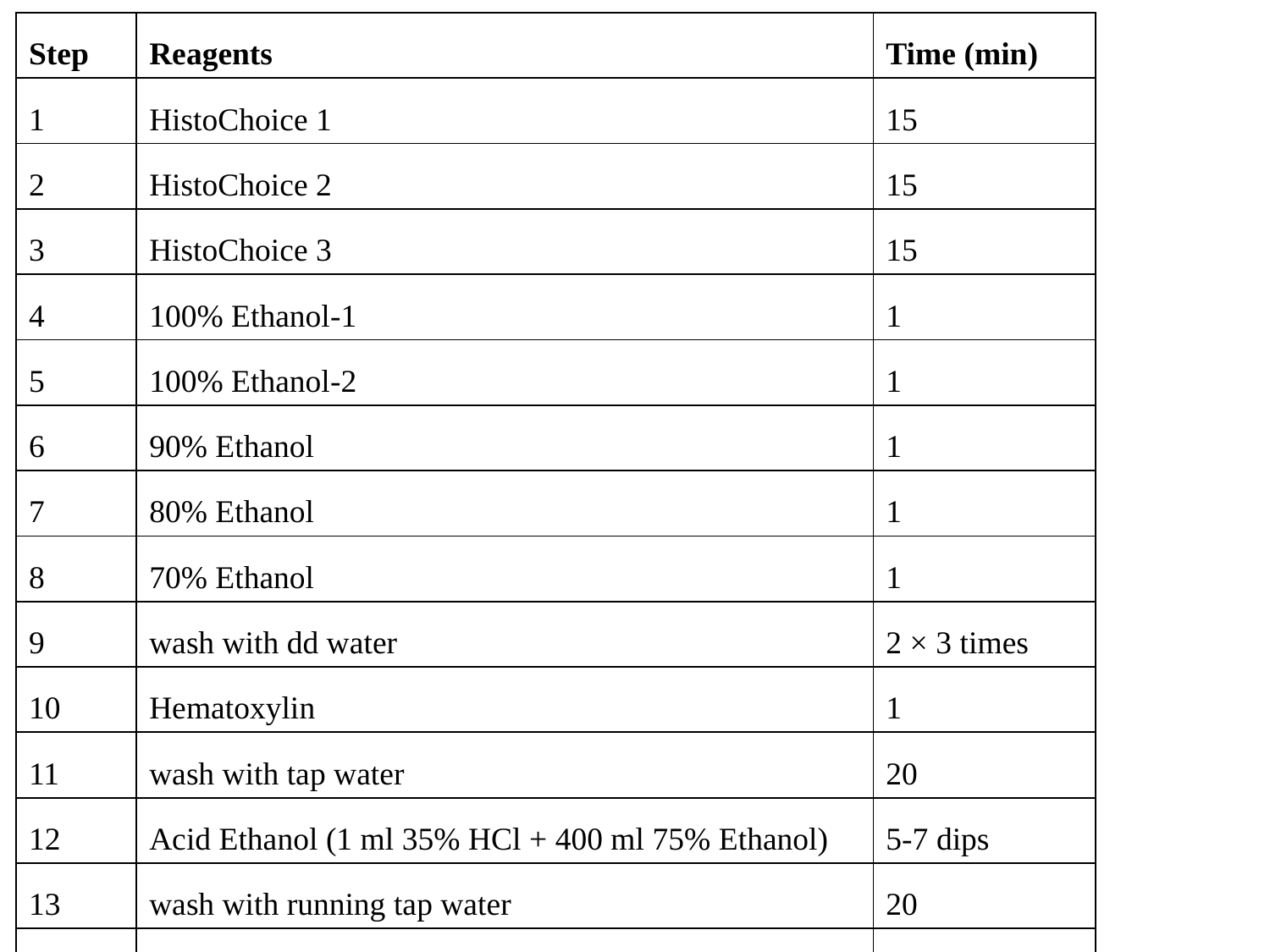

| Step | Reagents | Time (min) |
| --- | --- | --- |
| 1 | HistoChoice 1 | 15 |
| 2 | HistoChoice 2 | 15 |
| 3 | HistoChoice 3 | 15 |
| 4 | 100% Ethanol-1 | 1 |
| 5 | 100% Ethanol-2 | 1 |
| 6 | 90% Ethanol | 1 |
| 7 | 80% Ethanol | 1 |
| 8 | 70% Ethanol | 1 |
| 9 | wash with dd water | 2 × 3 times |
| 10 | Hematoxylin | 1 |
| 11 | wash with tap water | 20 |
| 12 | Acid Ethanol (1 ml 35% HCl + 400 ml 75% Ethanol) | 5-7 dips |
| 13 | wash with running tap water | 20 |
| 14 | Eosin | 0.5 |
| 15 | 100% Ethanol | ~10 × 2 times |
| 16 | HistoChoice | ~10 × 2 times |
| 17 | mount with Histofluid | Air dried |